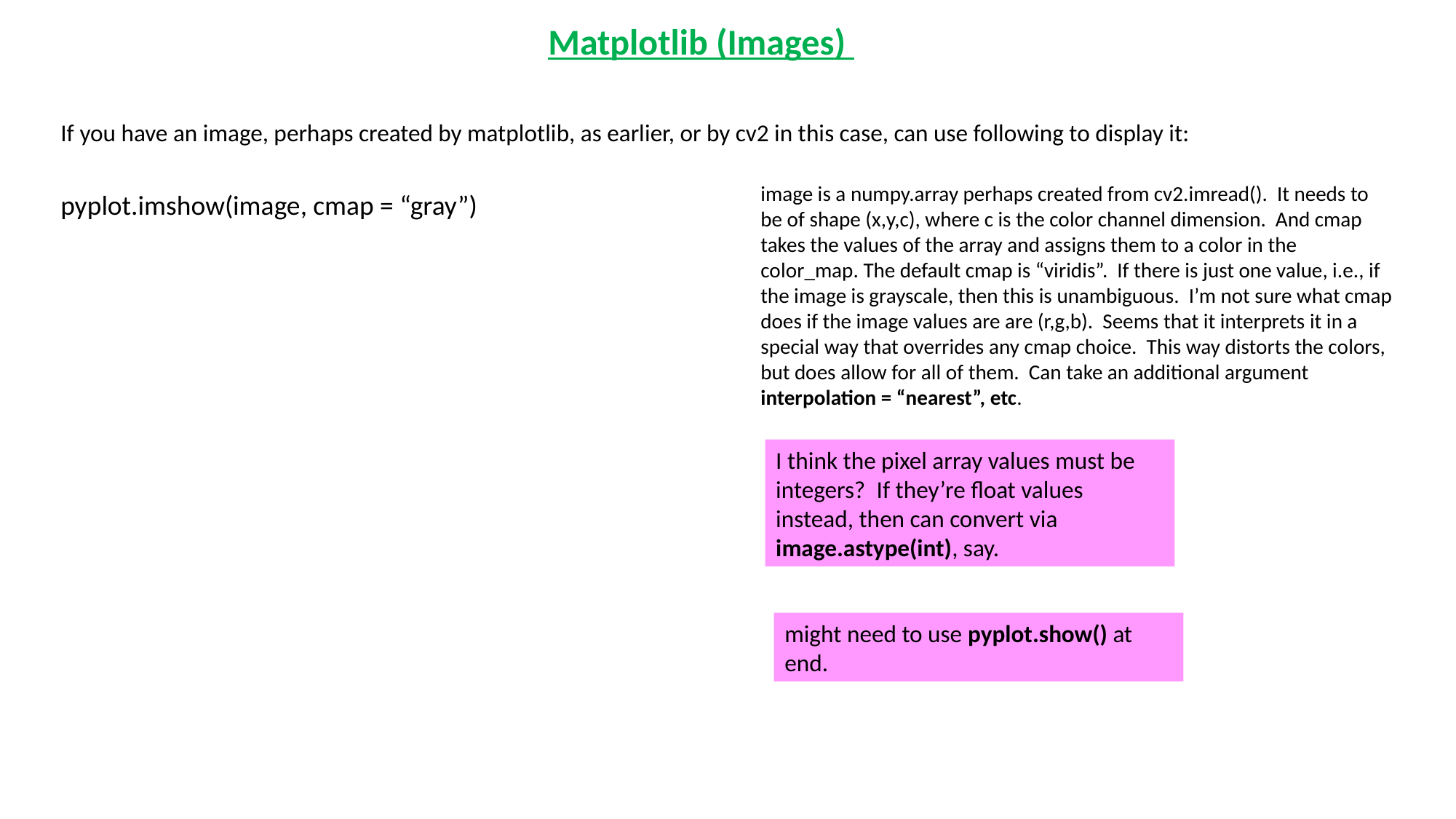

Matplotlib (Images)
If you have an image, perhaps created by matplotlib, as earlier, or by cv2 in this case, can use following to display it:
image is a numpy.array perhaps created from cv2.imread().  It needs to be of shape (x,y,c), where c is the color channel dimension.  And cmap takes the values of the array and assigns them to a color in the color_map. The default cmap is “viridis”.  If there is just one value, i.e., if the image is grayscale, then this is unambiguous.  I’m not sure what cmap does if the image values are are (r,g,b).  Seems that it interprets it in a special way that overrides any cmap choice.  This way distorts the colors, but does allow for all of them.  Can take an additional argument interpolation = “nearest”, etc.
pyplot.imshow(image, cmap = “gray”)
I think the pixel array values must be integers?  If they’re float values instead, then can convert via image.astype(int), say.
might need to use pyplot.show() at end.